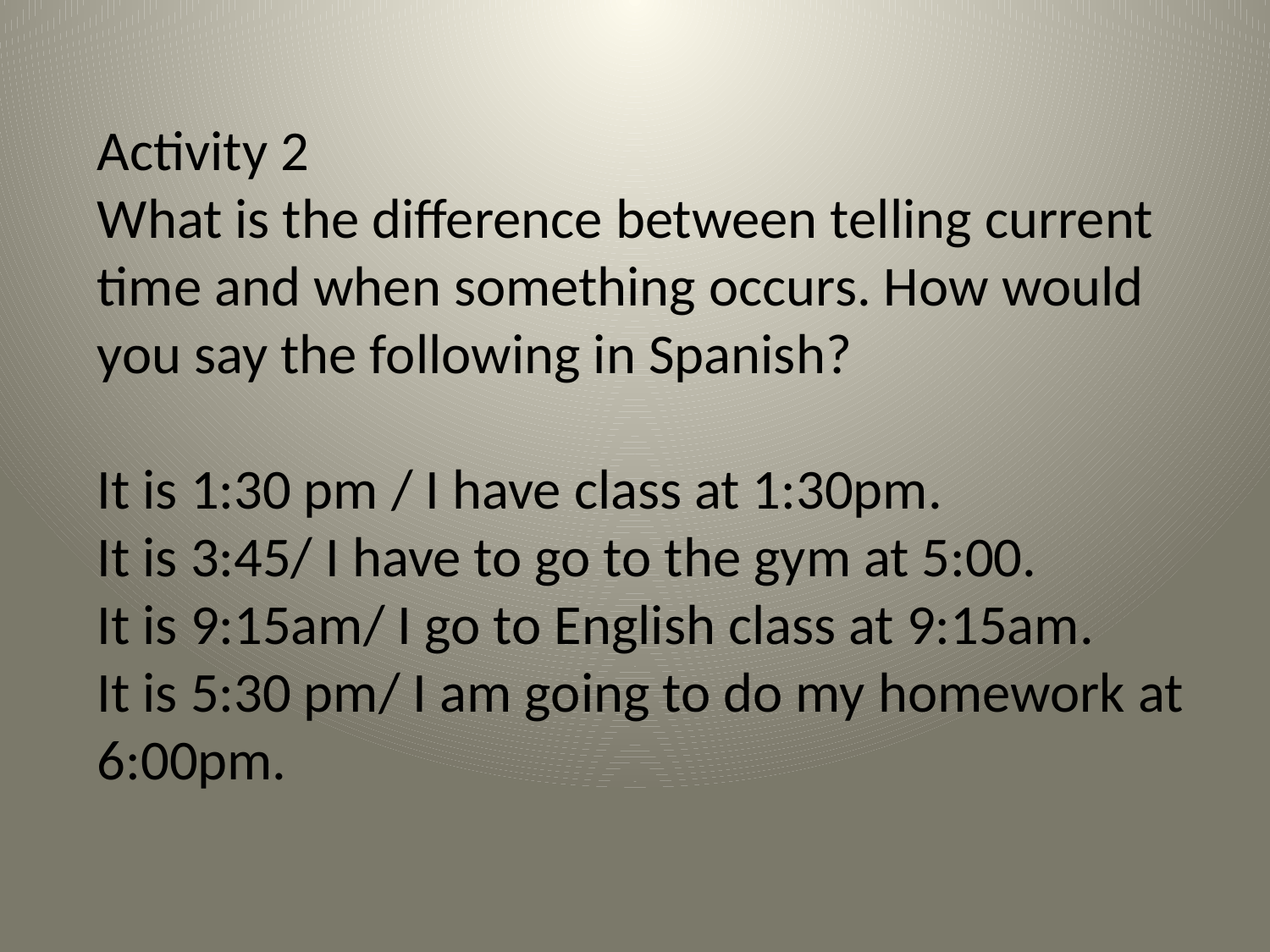

Activity 2
What is the difference between telling current time and when something occurs. How would you say the following in Spanish?

It is 1:30 pm / I have class at 1:30pm.
It is 3:45/ I have to go to the gym at 5:00.
It is 9:15am/ I go to English class at 9:15am.
It is 5:30 pm/ I am going to do my homework at 6:00pm.